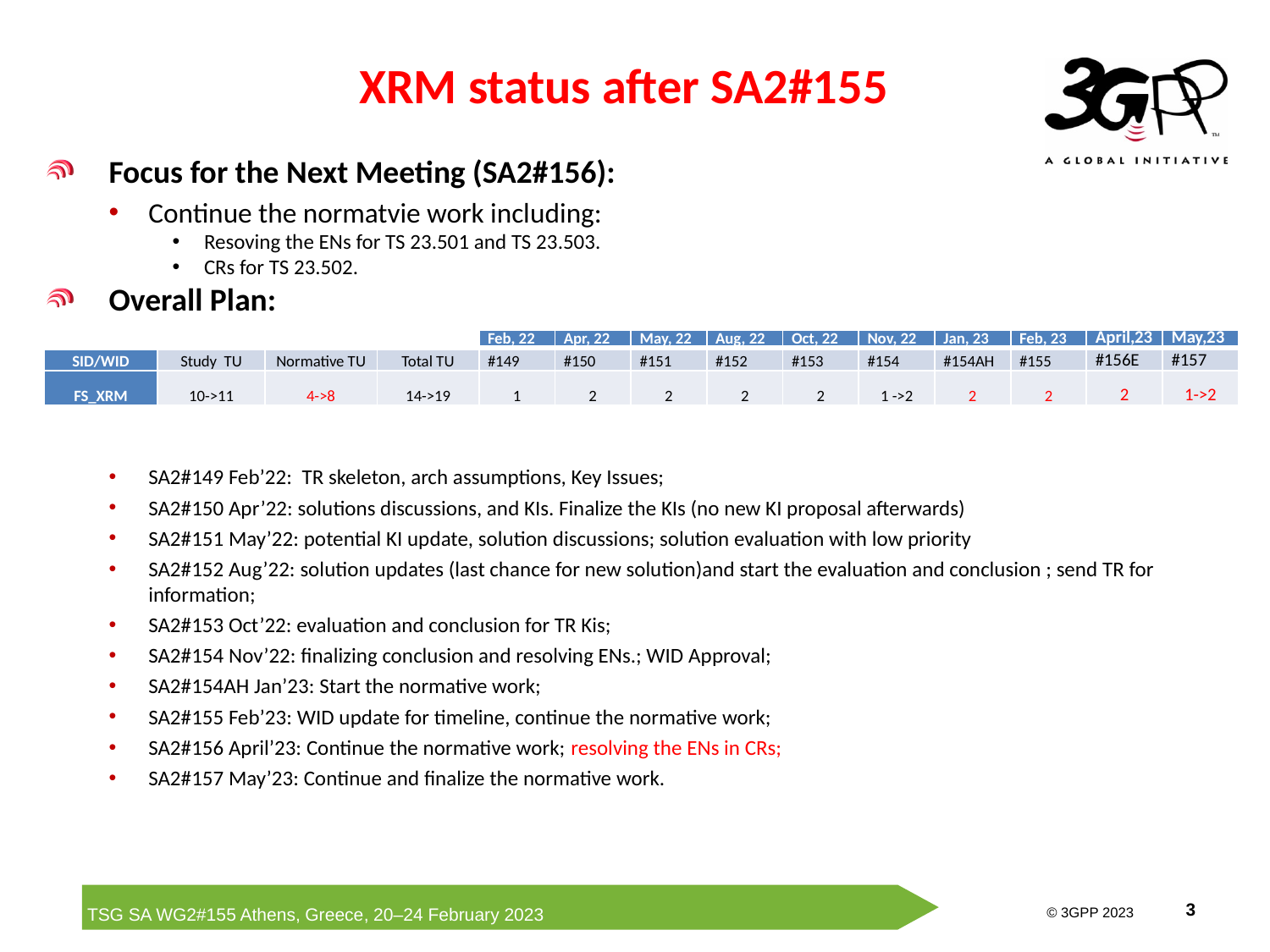

XRM status after SA2#155
Focus for the Next Meeting (SA2#156):
Continue the normatvie work including:
Resoving the ENs for TS 23.501 and TS 23.503.
CRs for TS 23.502.
Overall Plan:

SA2#149 Feb’22:  TR skeleton, arch assumptions, Key Issues;
SA2#150 Apr’22: solutions discussions, and KIs. Finalize the KIs (no new KI proposal afterwards)
SA2#151 May’22: potential KI update, solution discussions; solution evaluation with low priority
SA2#152 Aug’22: solution updates (last chance for new solution)and start the evaluation and conclusion ; send TR for information;
SA2#153 Oct’22: evaluation and conclusion for TR Kis;
SA2#154 Nov’22: finalizing conclusion and resolving ENs.; WID Approval;
SA2#154AH Jan’23: Start the normative work;
SA2#155 Feb’23: WID update for timeline, continue the normative work;
SA2#156 April’23: Continue the normative work; resolving the ENs in CRs;
SA2#157 May’23: Continue and finalize the normative work.

|  |  |  |  | Feb, 22 | Apr, 22 | May, 22 | Aug, 22 | Oct, 22 | Nov, 22 | Jan, 23 | Feb, 23 | April,23 | May,23 |
| --- | --- | --- | --- | --- | --- | --- | --- | --- | --- | --- | --- | --- | --- |
| SID/WID | Study  TU | Normative TU | Total TU | #149 | #150 | #151 | #152 | #153 | #154 | #154AH | #155 | #156E | #157 |
| FS\_XRM | 10->11 | 4->8 | 14->19 | 1 | 2 | 2 | 2 | 2 | 1 ->2 | 2 | 2 | 2 | 1->2 |